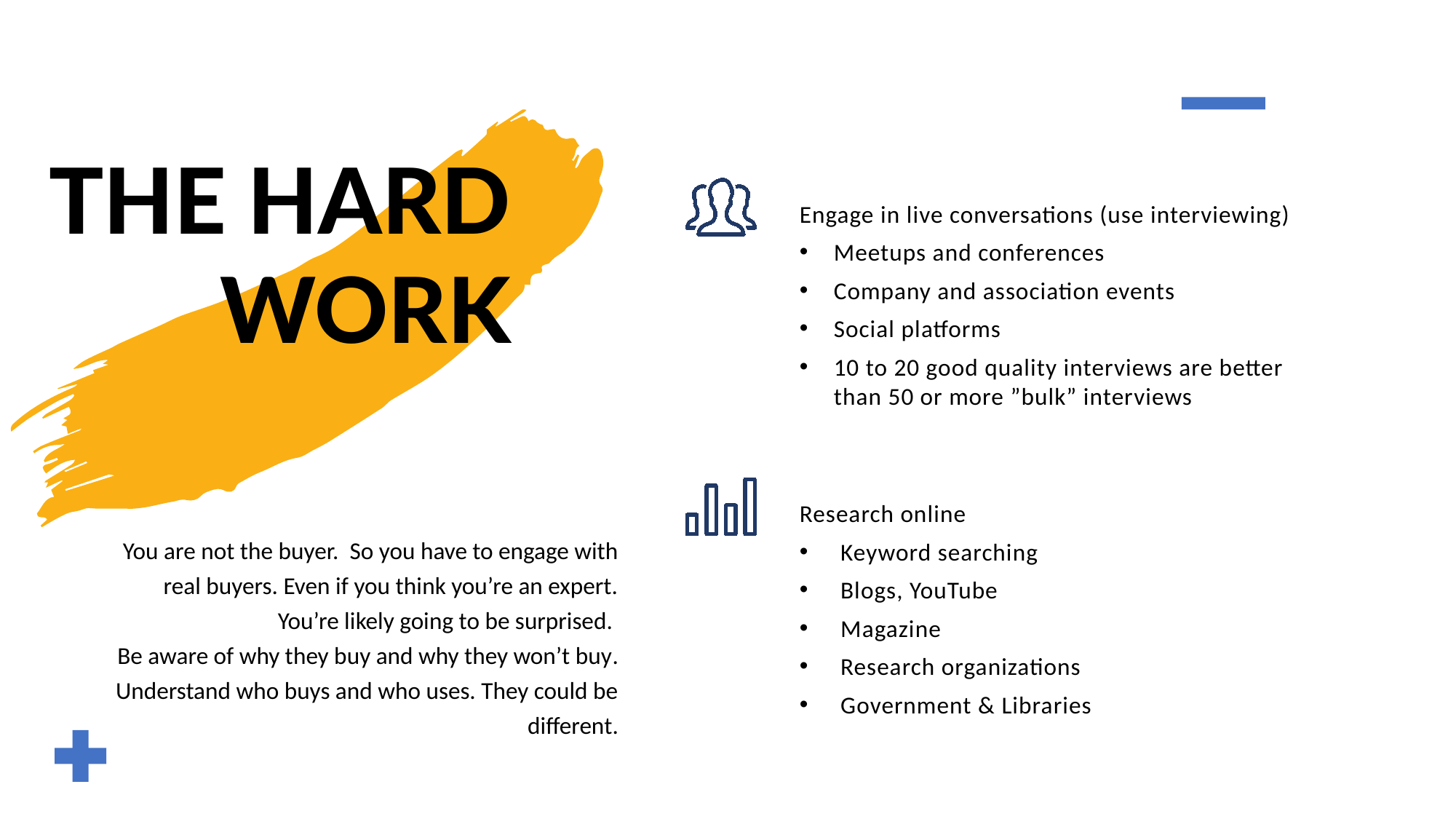

THE HARD WORK

Engage in live conversations (use interviewing)
Meetups and conferences
Company and association events
Social platforms
10 to 20 good quality interviews are better than 50 or more ”bulk” interviews

Research online
Keyword searching
Blogs, YouTube
Magazine
Research organizations
Government & Libraries
You are not the buyer.  So you have to engage with real buyers. Even if you think you’re an expert. You’re likely going to be surprised.
Be aware of why they buy and why they won’t buy.
Understand who buys and who uses. They could be different.